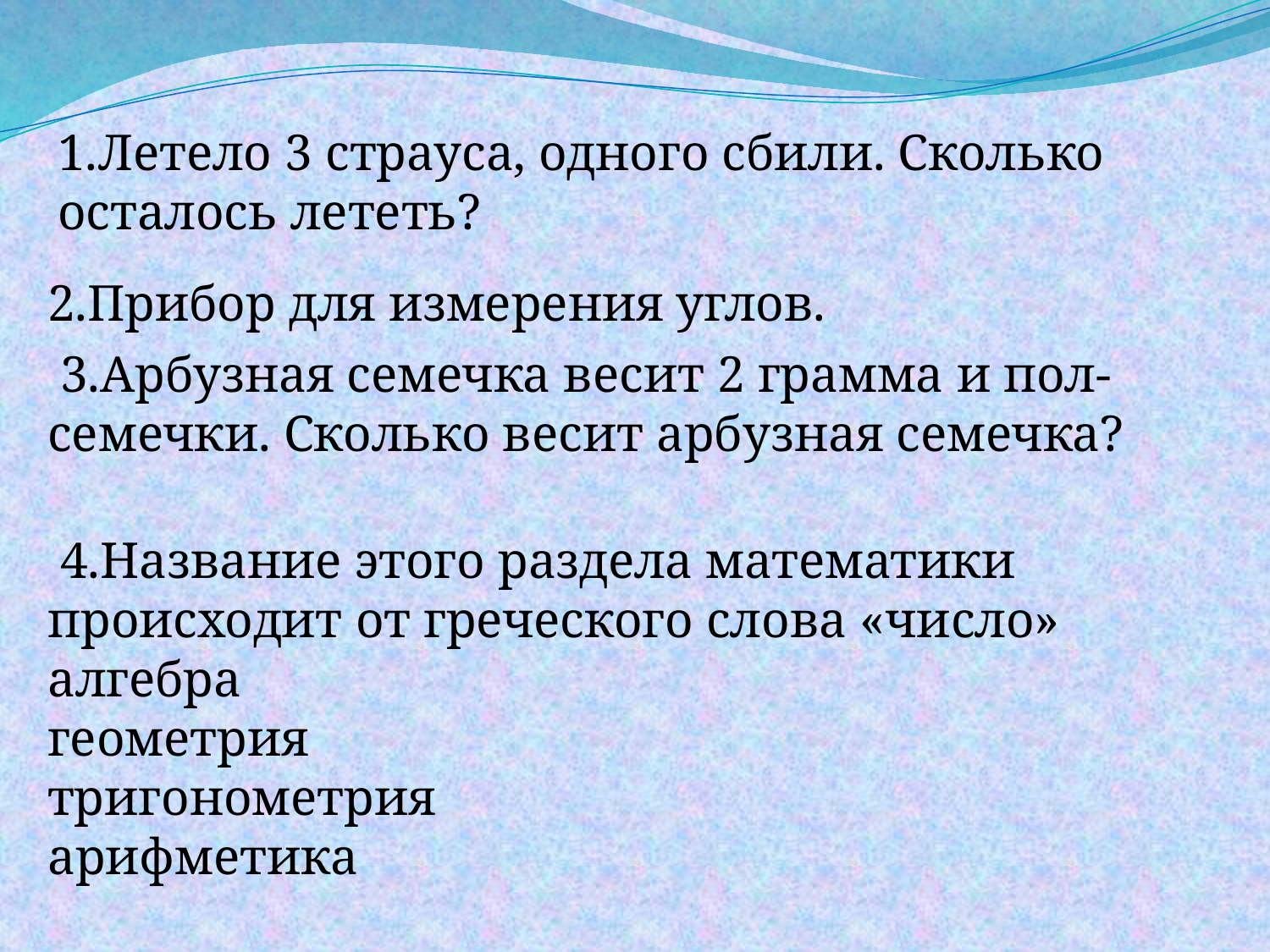

1.Летело 3 страуса, одного сбили. Сколько осталось лететь?
2.Прибор для измерения углов.
 3.Арбузная семечка весит 2 грамма и пол-семечки. Сколько весит арбузная семечка?

 4.Название этого раздела математики происходит от греческого слова «число»
алгебра
геометрия
тригонометрия
арифметика